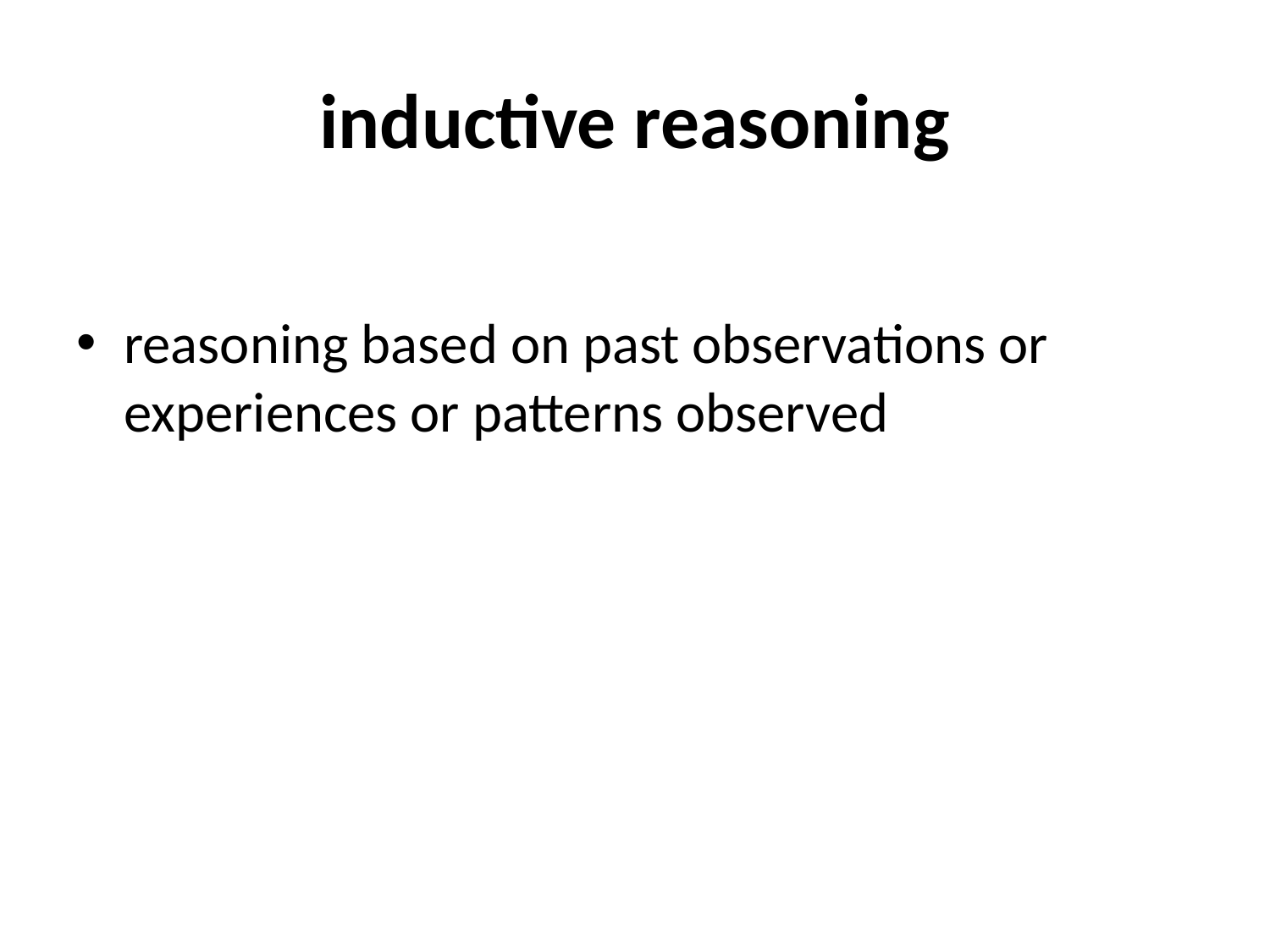

# inductive reasoning

reasoning based on past observations or experiences or patterns observed